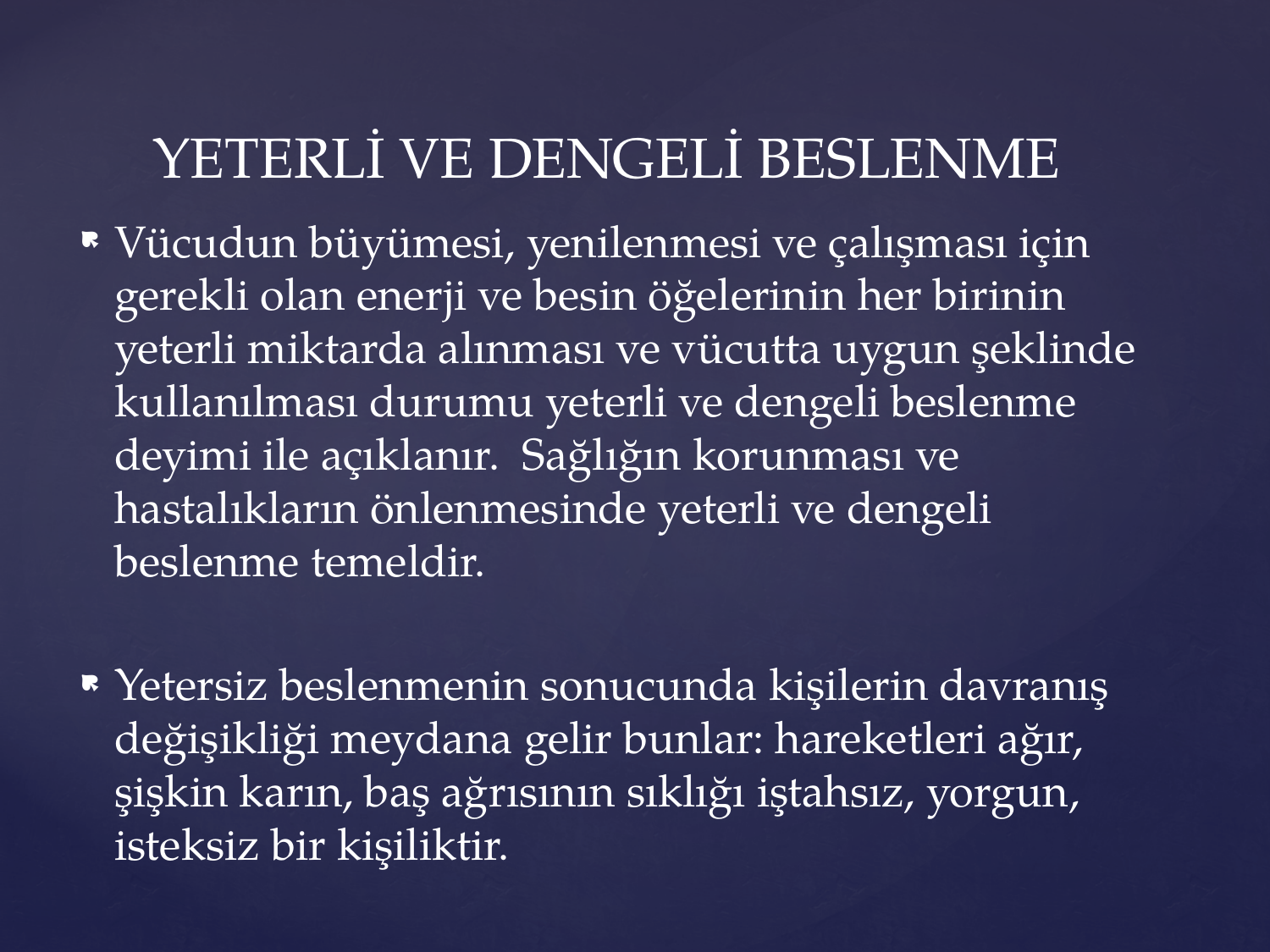

# YETERLİ VE DENGELİ BESLENME
Vücudun büyümesi, yenilenmesi ve çalışması için gerekli olan enerji ve besin öğelerinin her birinin yeterli miktarda alınması ve vücutta uygun şeklinde kullanılması durumu yeterli ve dengeli beslenme deyimi ile açıklanır.  Sağlığın korunması ve hastalıkların önlenmesinde yeterli ve dengeli beslenme temeldir.

Yetersiz beslenmenin sonucunda kişilerin davranış değişikliği meydana gelir bunlar: hareketleri ağır, şişkin karın, baş ağrısının sıklığı iştahsız, yorgun, isteksiz bir kişiliktir.